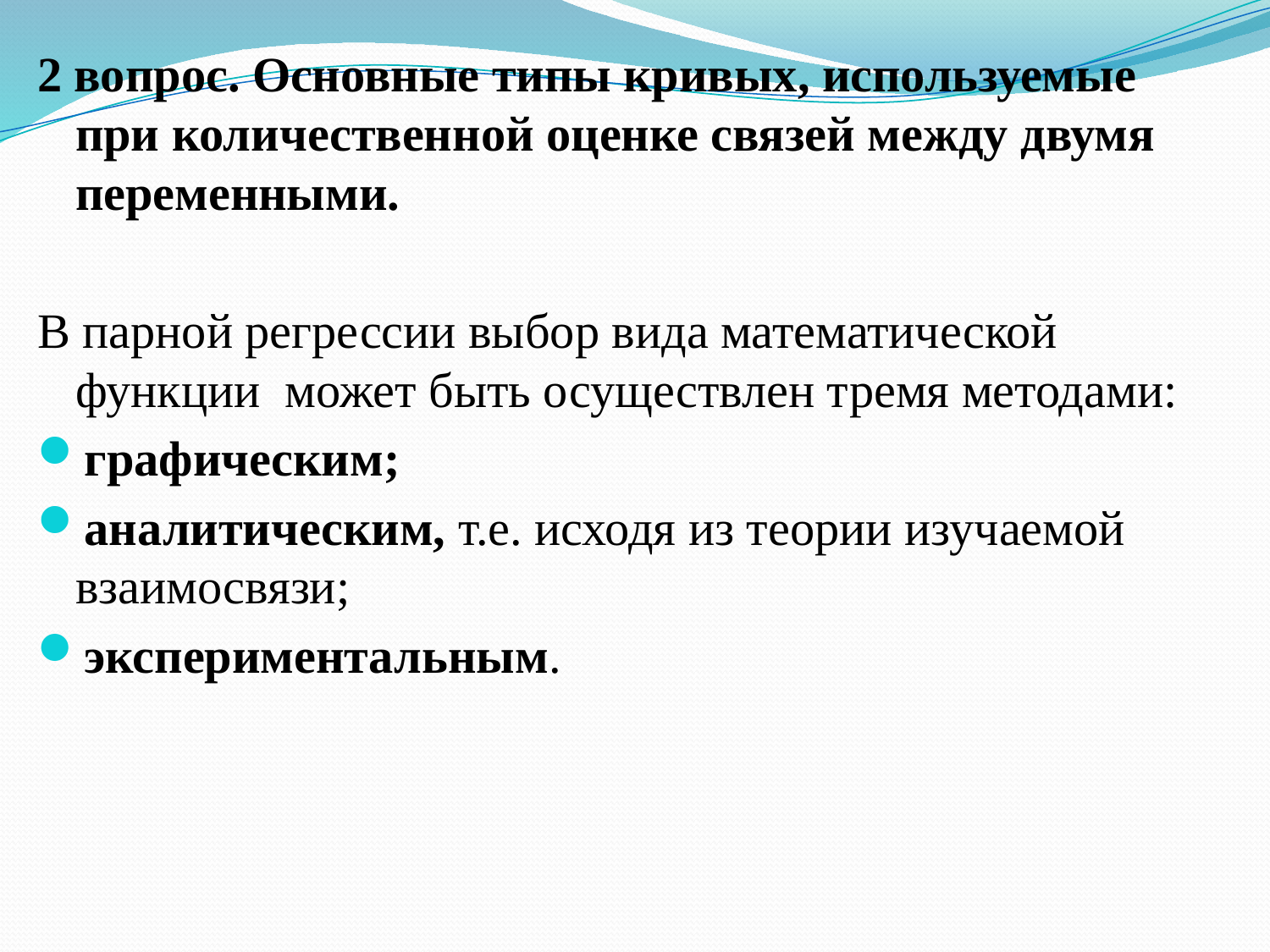

2 вопрос. Основные типы кривых, используемые при количественной оценке связей между двумя переменными.

В парной регрессии выбор вида математической функции  может быть осуществлен тремя методами:
графическим;
аналитическим, т.е. исходя из теории изучаемой взаимосвязи;
экспериментальным.